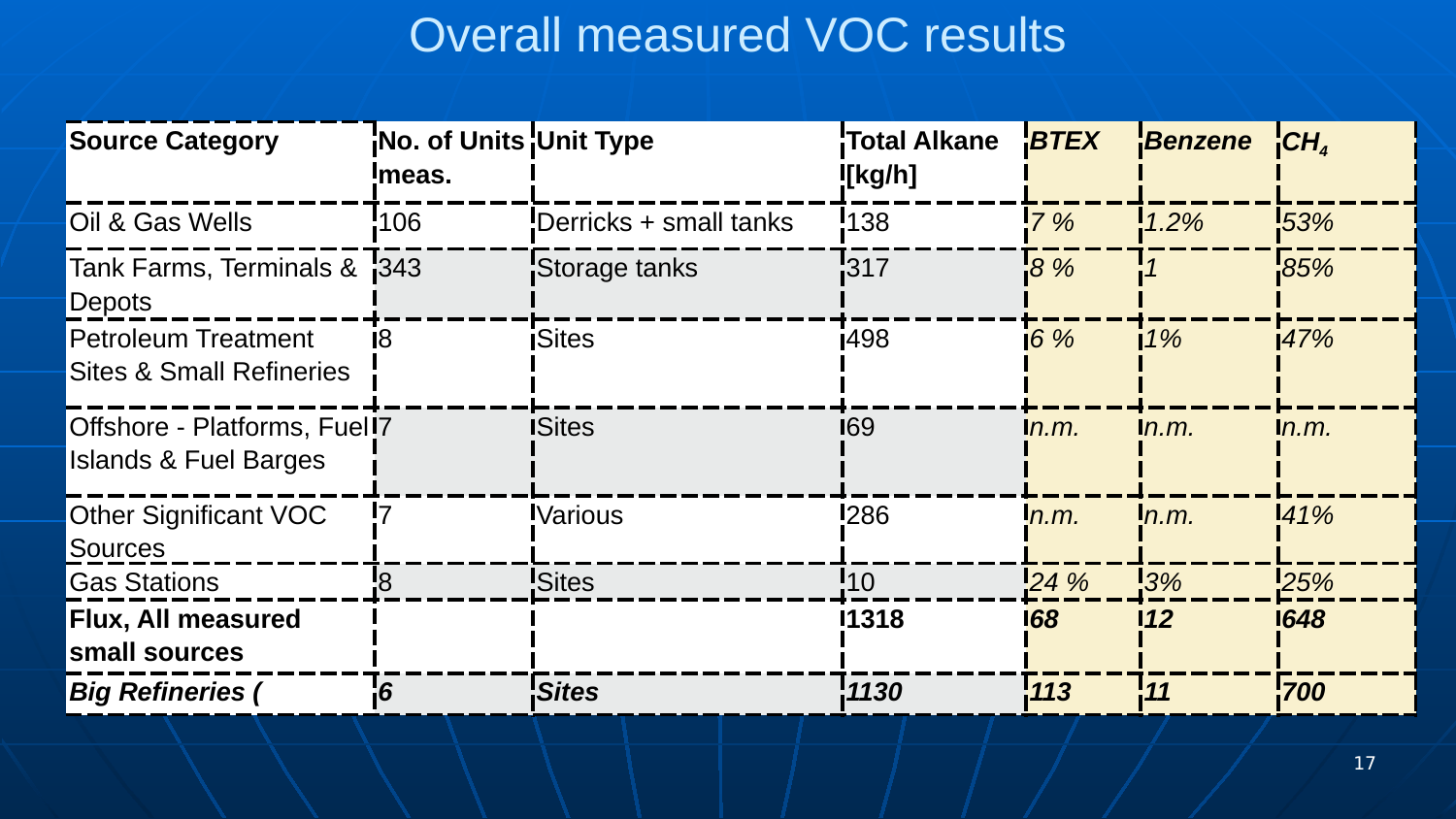

# Overall measured VOC results
| Source Category | No. of Units meas. | Unit Type | Total Alkane [kg/h] | BTEX | Benzene | CH4 |
| --- | --- | --- | --- | --- | --- | --- |
| Oil & Gas Wells | 106 | Derricks + small tanks | 138 | 7 % | 1.2% | 53% |
| Tank Farms, Terminals & Depots | 343 | Storage tanks | 317 | 8 % | 1 | 85% |
| Petroleum Treatment Sites & Small Refineries | 8 | Sites | 498 | 6 % | 1% | 47% |
| Offshore - Platforms, Fuel Islands & Fuel Barges | 7 | Sites | 69 | n.m. | n.m. | n.m. |
| Other Significant VOC Sources | 7 | Various | 286 | n.m. | n.m. | 41% |
| Gas Stations | 8 | Sites | 10 | 24 % | 3% | 25% |
| Flux, All measured small sources |  |  | 1318 | 68 | 12 | 648 |
| Big Refineries ( | 6 | Sites | 1130 | 113 | 11 | 700 |

17